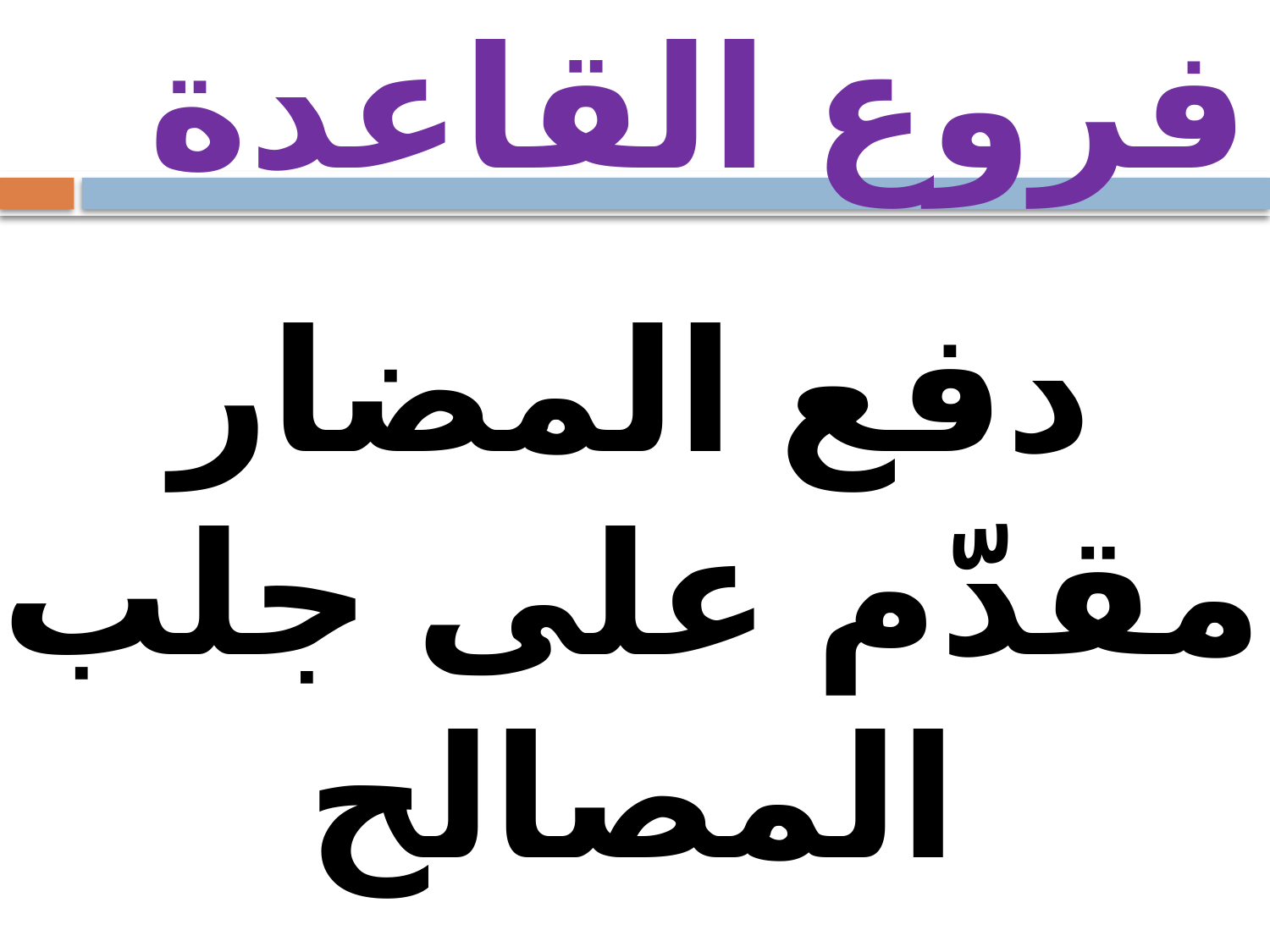

# فروع القاعدة
دفع المضار مقدّم على جلب المصالح